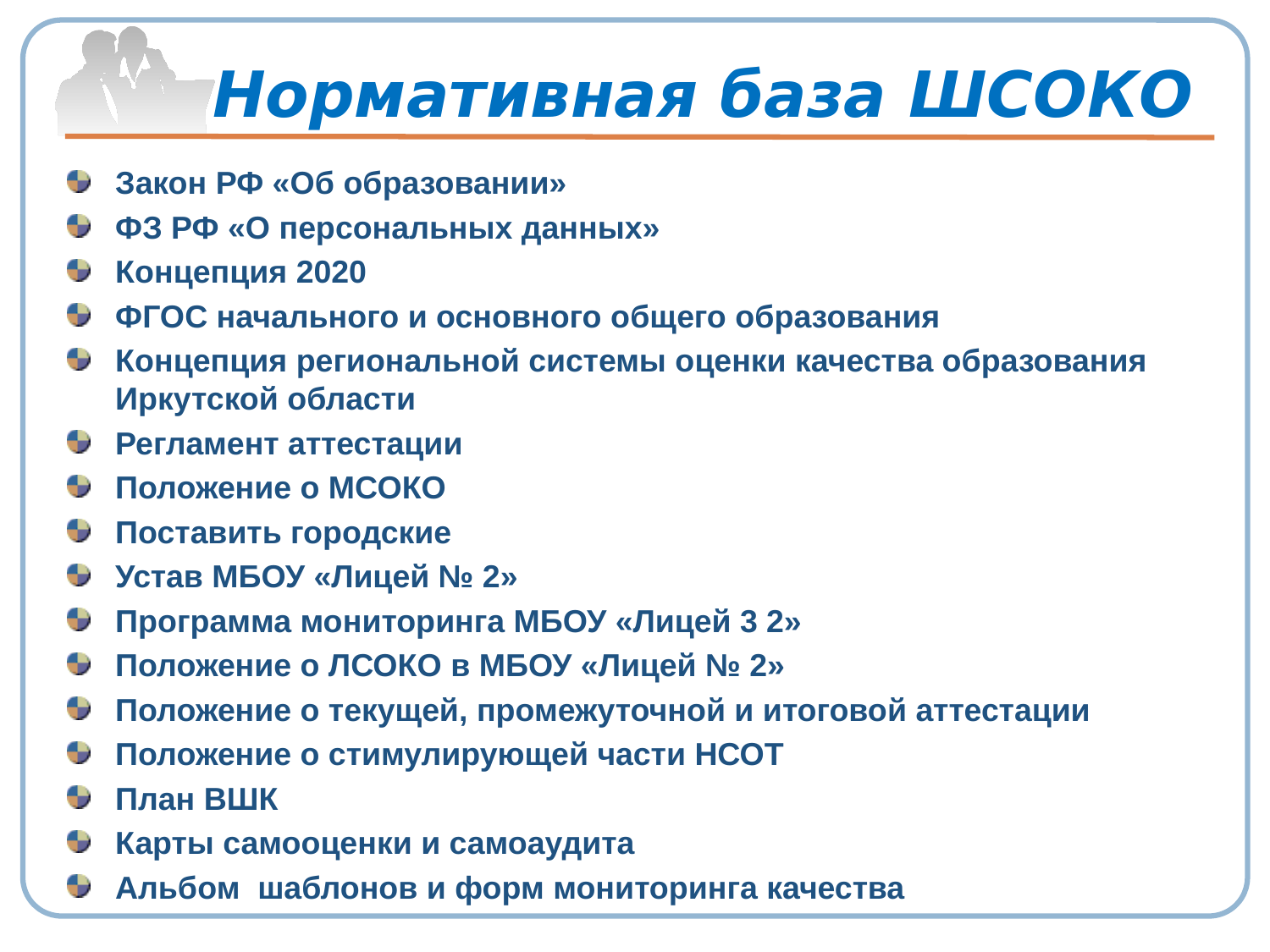

# Нормативная база ШСОКО
Закон РФ «Об образовании»
ФЗ РФ «О персональных данных»
Концепция 2020
ФГОС начального и основного общего образования
Концепция региональной системы оценки качества образования Иркутской области
Регламент аттестации
Положение о МСОКО
Поставить городские
Устав МБОУ «Лицей № 2»
Программа мониторинга МБОУ «Лицей 3 2»
Положение о ЛСОКО в МБОУ «Лицей № 2»
Положение о текущей, промежуточной и итоговой аттестации
Положение о стимулирующей части НСОТ
План ВШК
Карты самооценки и самоаудита
Альбом  шаблонов и форм мониторинга качества